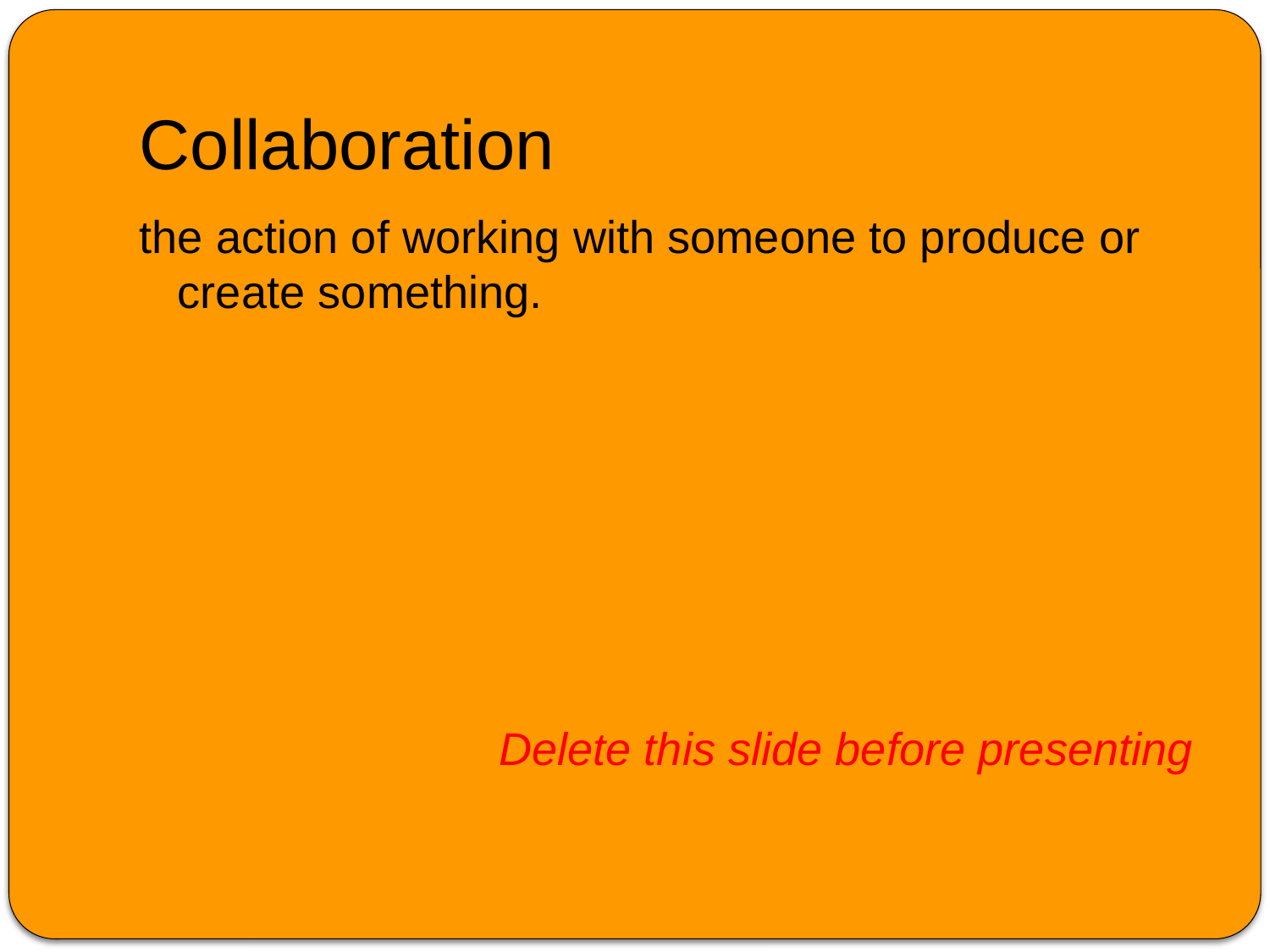

# Collaboration
the action of working with someone to produce or create something.

Delete this slide before presenting